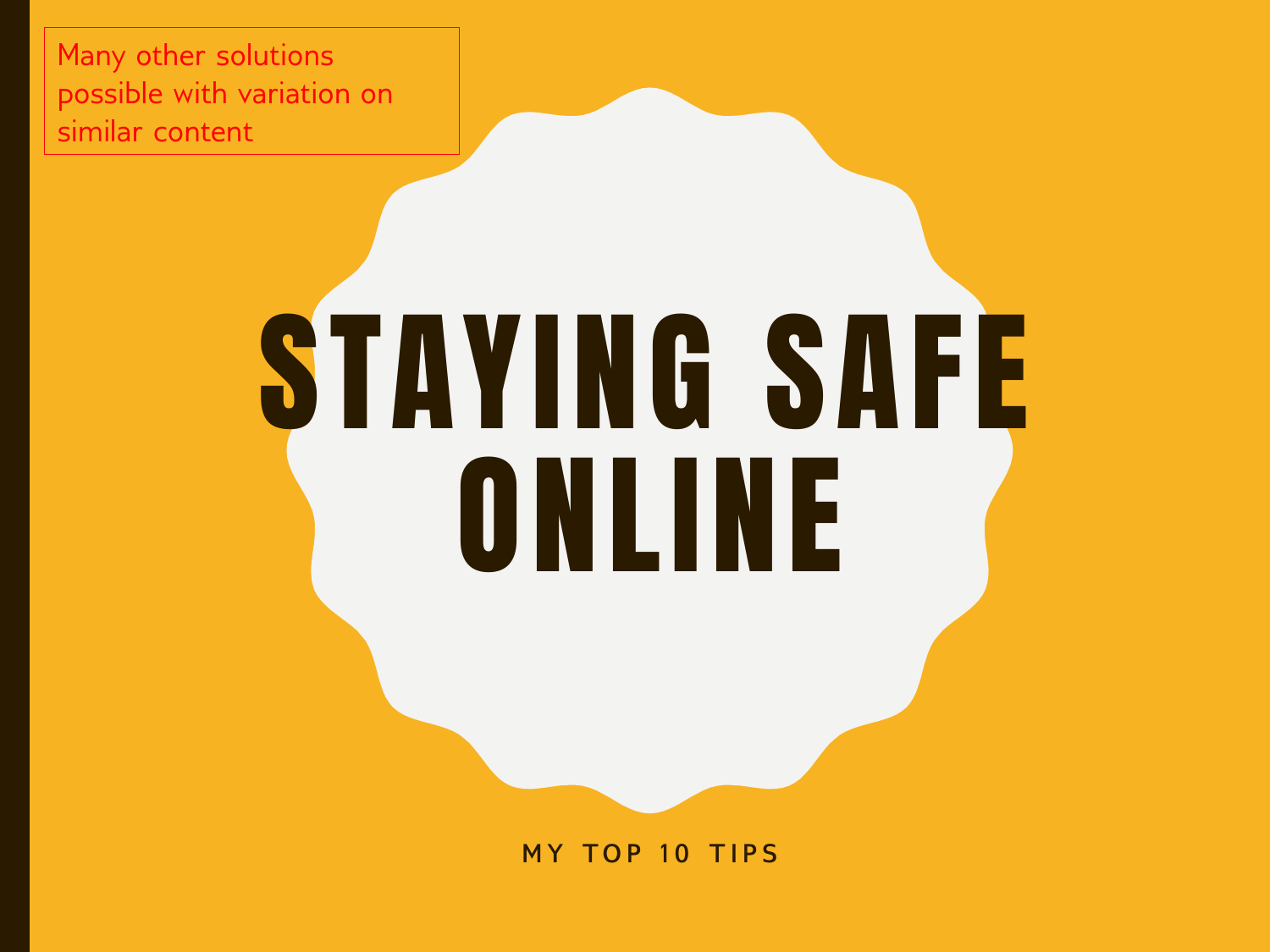

Many other solutions possible with variation on similar content
# Staying Safe Online
My Top 10 Tips